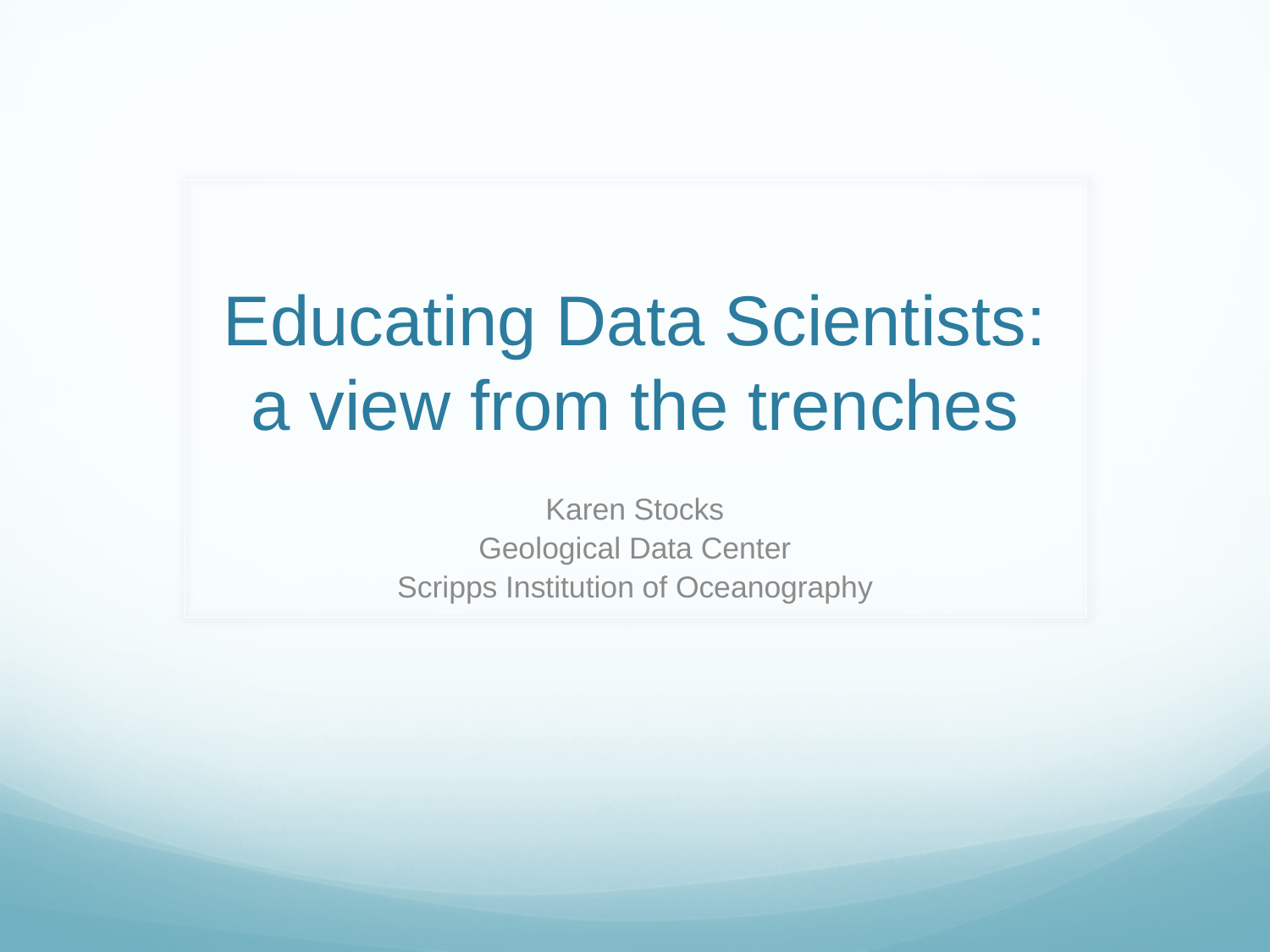

# Educating Data Scientists: a view from the trenches
Karen Stocks
Geological Data Center
Scripps Institution of Oceanography